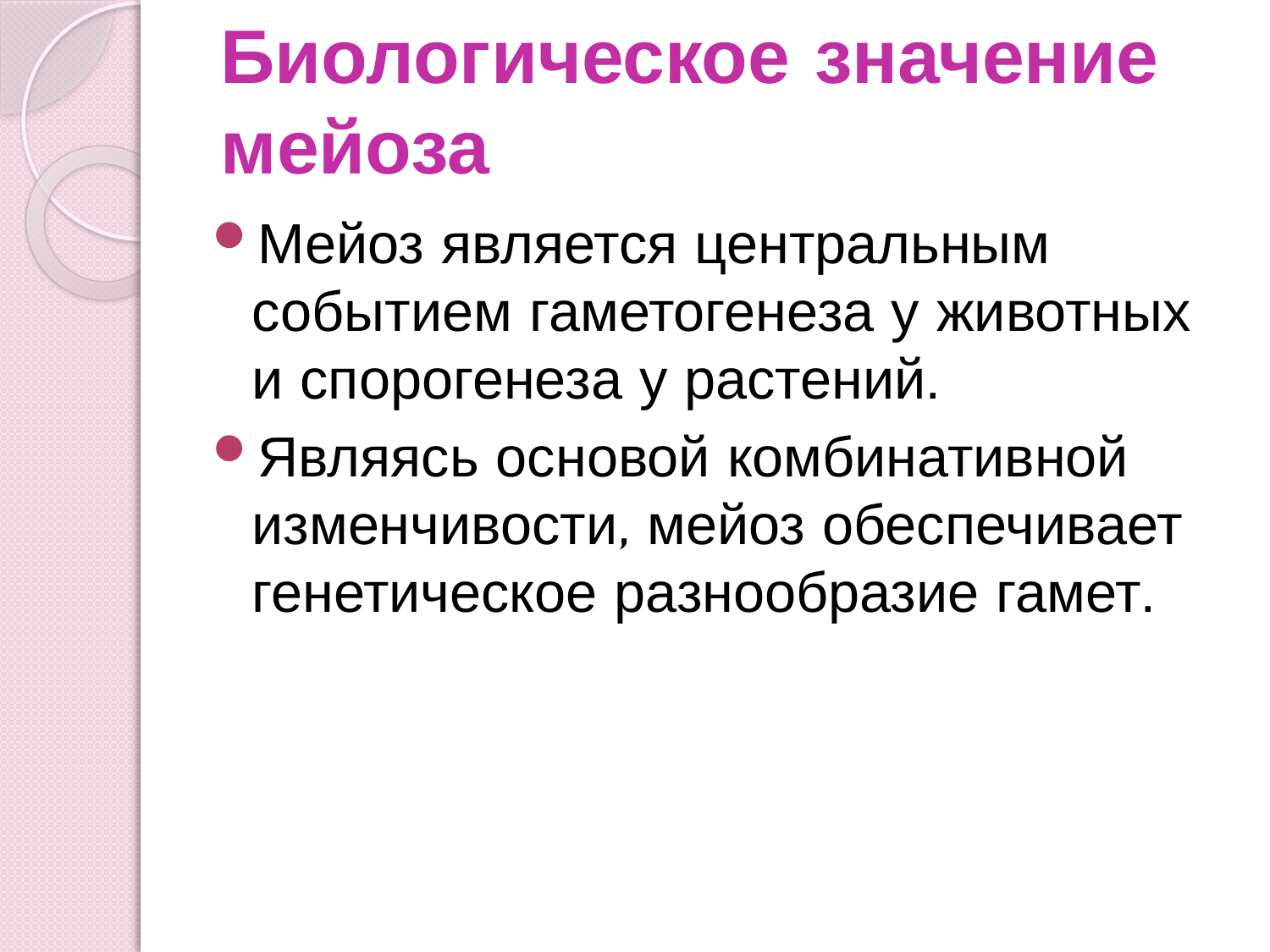

# Биологическое значение мейоза
Мейоз является центральным событием гаметогенеза у животных и спорогенеза у растений.
Являясь основой комбинативной изменчивости, мейоз обеспечивает генетическое разнообразие гамет.